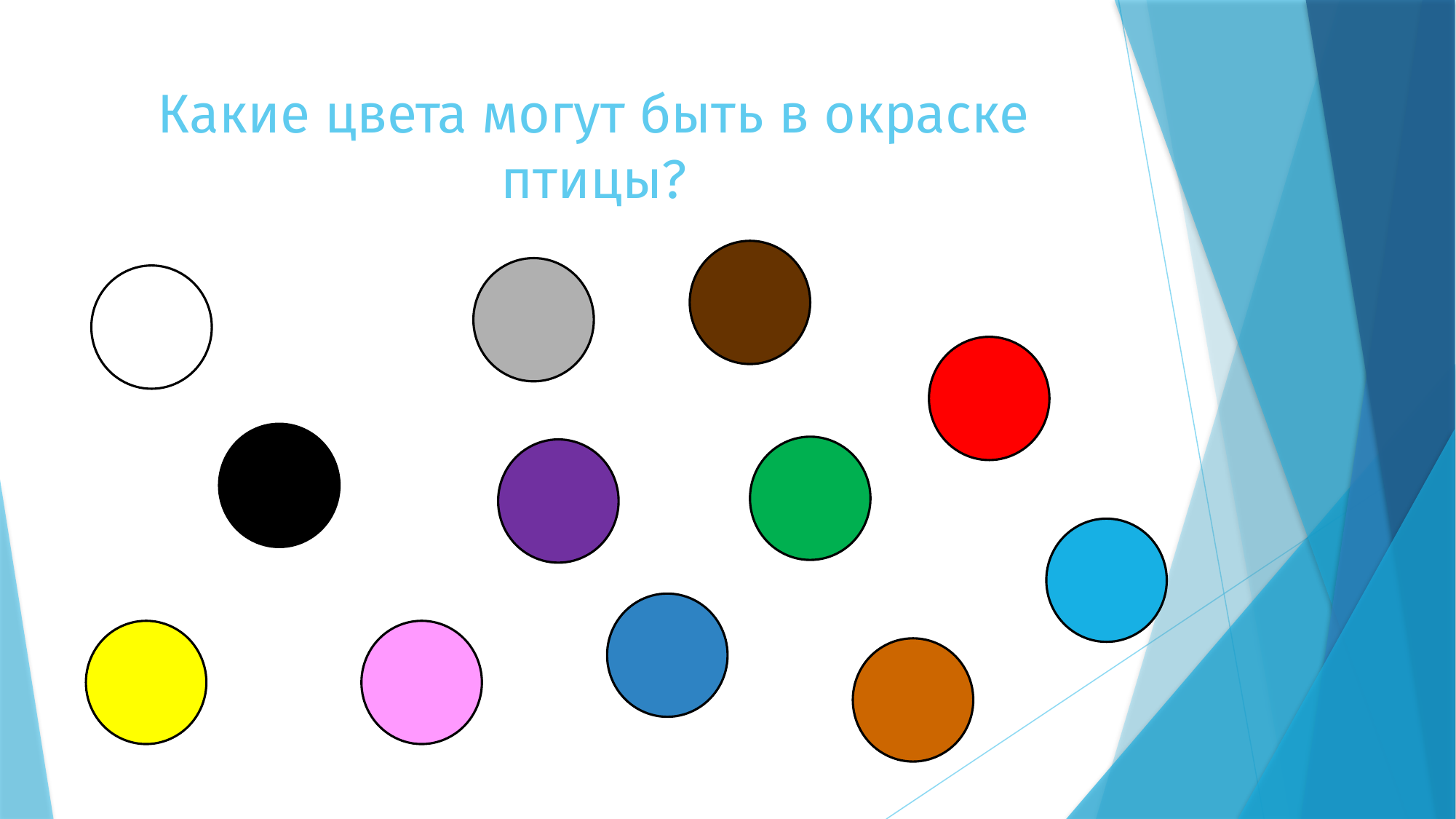

# Какие цвета могут быть в окраске птицы?